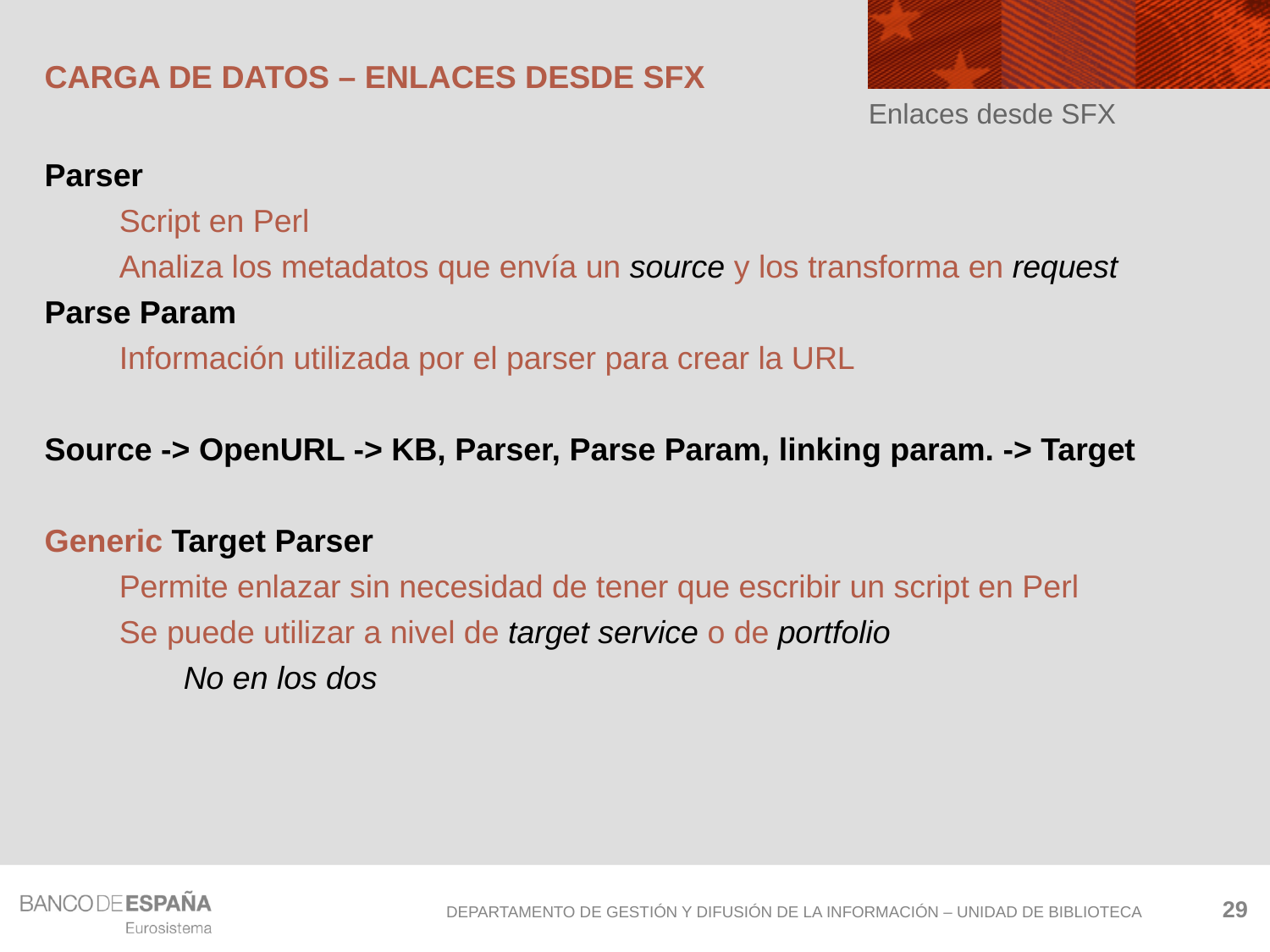

# CARGA DE DATOS – enlaces desde sfx
Enlaces desde SFX
Parser
Script en Perl
Analiza los metadatos que envía un source y los transforma en request
Parse Param
Información utilizada por el parser para crear la URL

Source -> OpenURL -> KB, Parser, Parse Param, linking param. -> Target

Generic Target Parser
Permite enlazar sin necesidad de tener que escribir un script en Perl
Se puede utilizar a nivel de target service o de portfolio
No en los dos

29